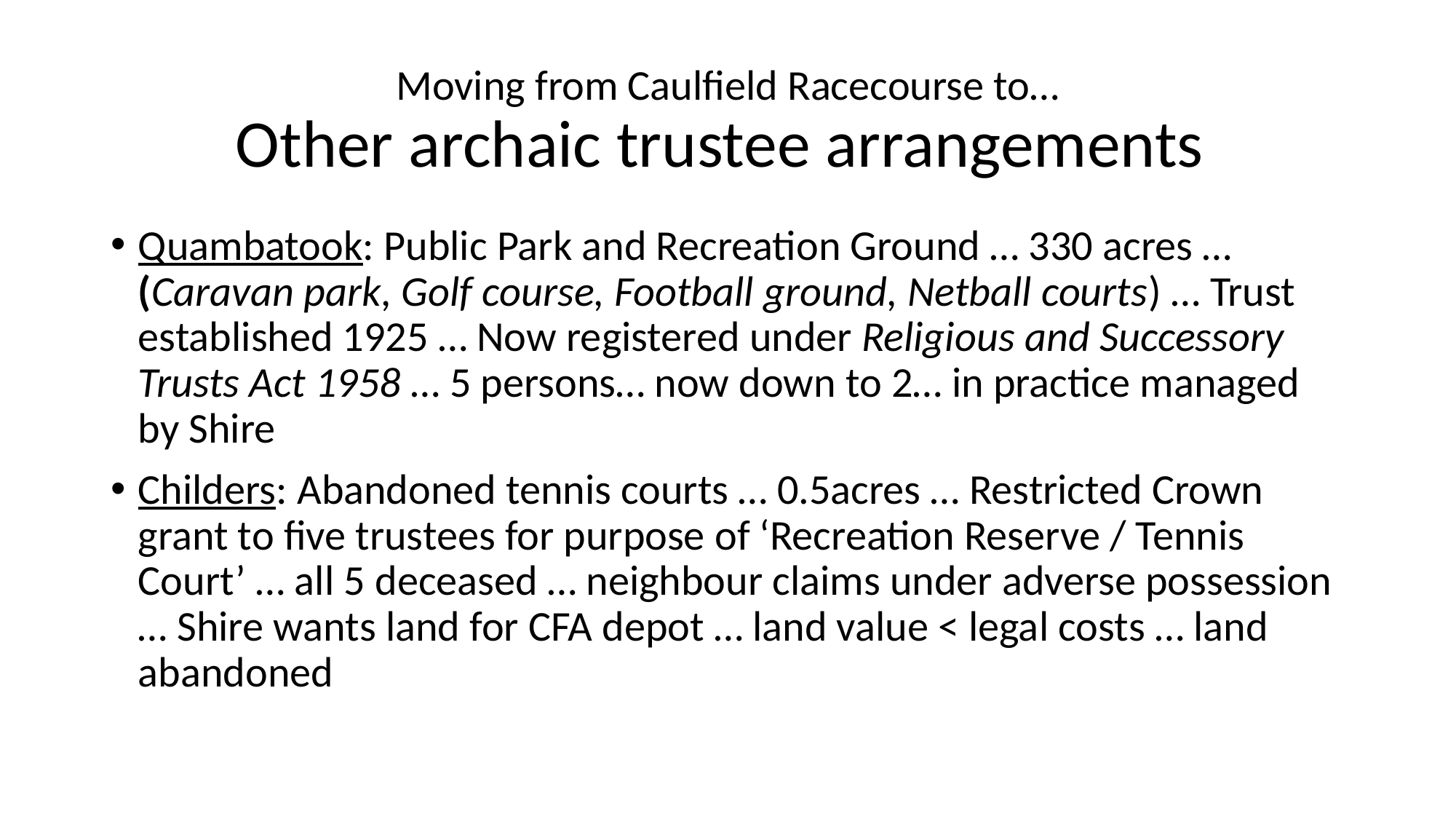

# Moving from Caulfield Racecourse to… Other archaic trustee arrangements
Quambatook: Public Park and Recreation Ground … 330 acres … (Caravan park, Golf course, Football ground, Netball courts) … Trust established 1925 … Now registered under Religious and Successory Trusts Act 1958 … 5 persons… now down to 2… in practice managed by Shire
Childers: Abandoned tennis courts … 0.5acres … Restricted Crown grant to five trustees for purpose of ‘Recreation Reserve / Tennis Court’ … all 5 deceased … neighbour claims under adverse possession … Shire wants land for CFA depot … land value < legal costs … land abandoned